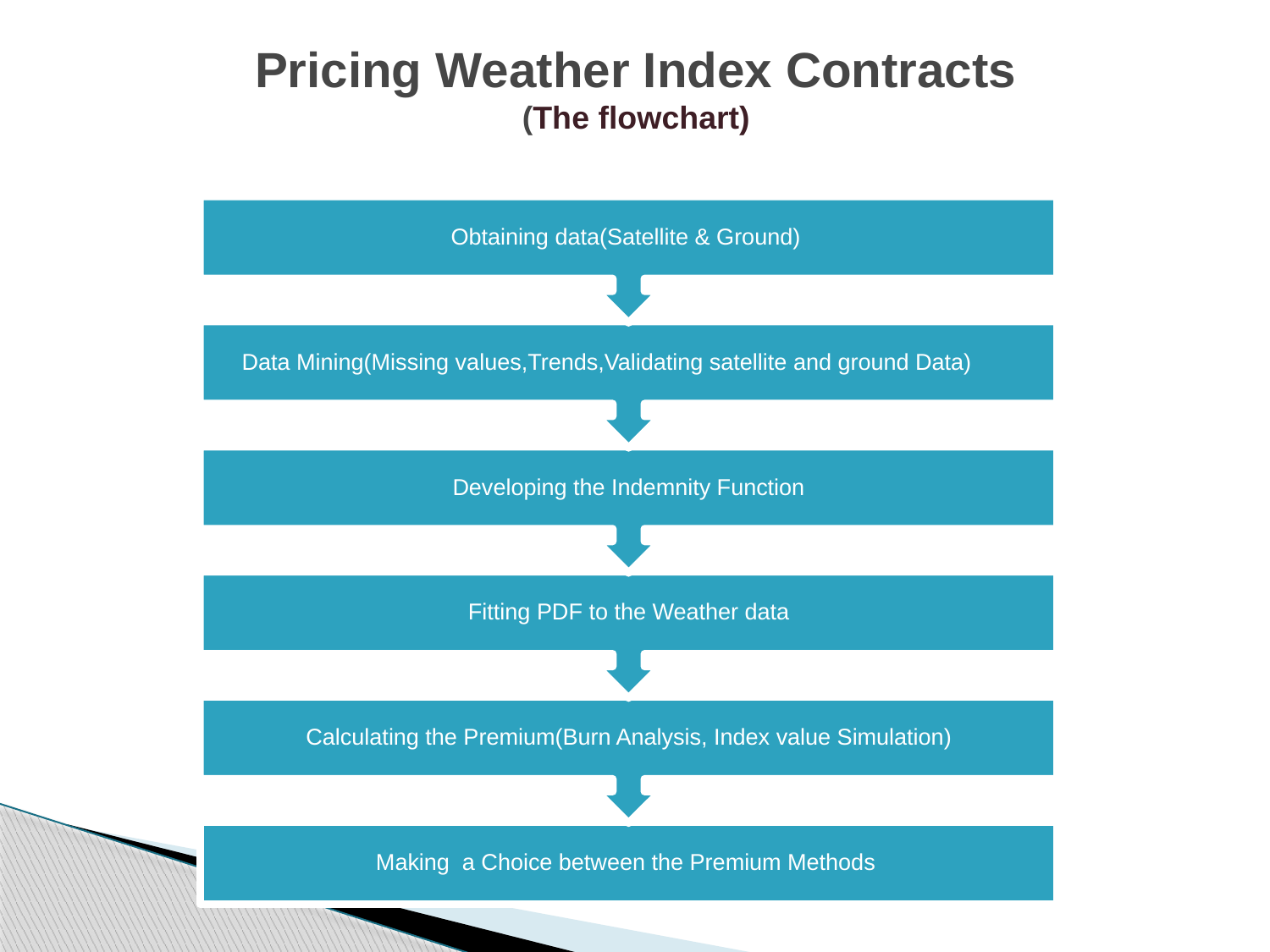

# Pricing Weather Index Contracts (The flowchart)
Making  a Choice between the Premium Methods
Calculating the Premium(Burn Analysis, Index value Simulation)
Fitting PDF to the Weather data
Developing the Indemnity Function
Data Mining(Missing values,Trends,Validating satellite and ground Data)
Obtaining data(Satellite & Ground)